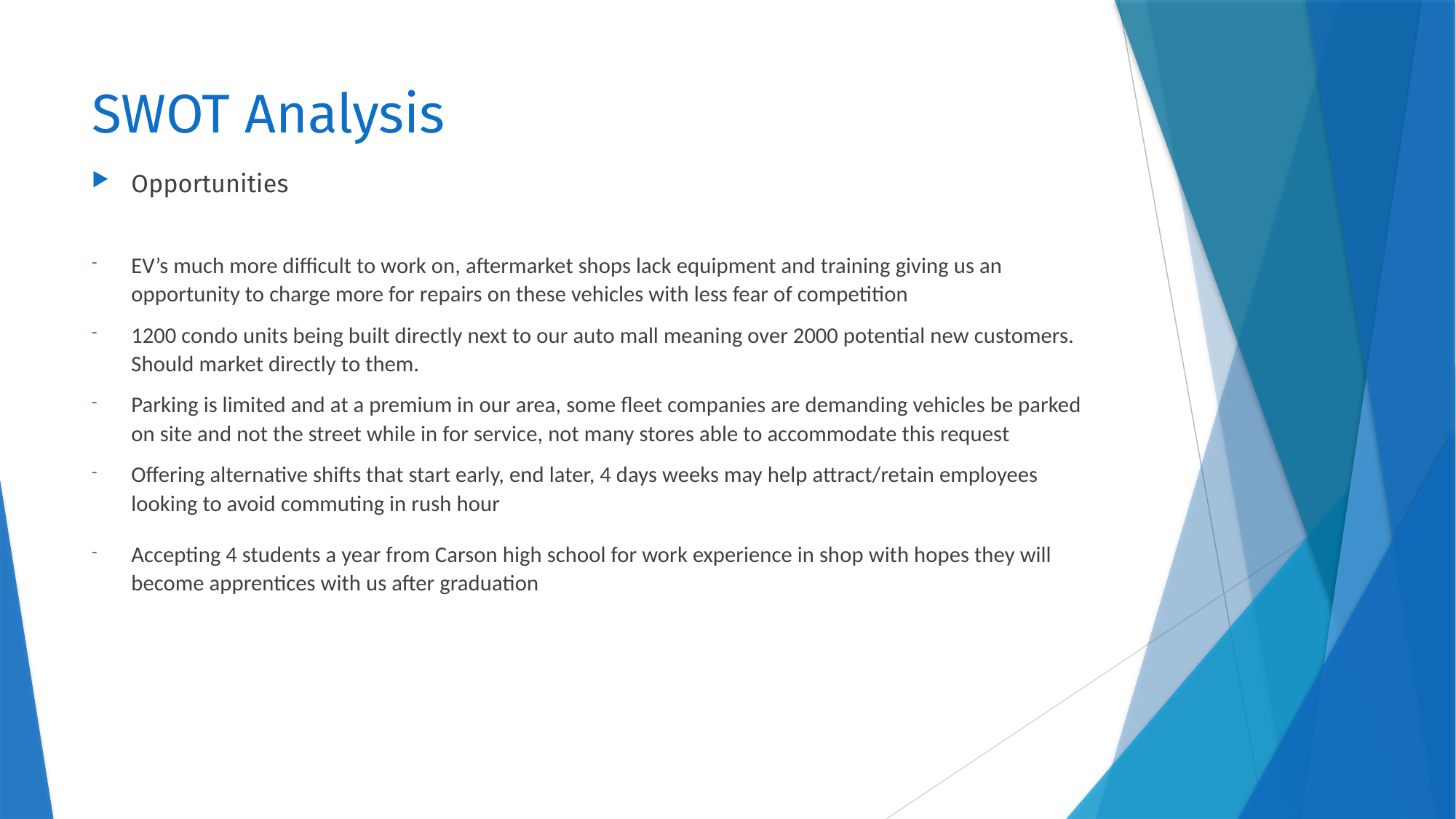

# SWOT Analysis
Opportunities

EV’s much more difficult to work on, aftermarket shops lack equipment and training giving us an opportunity to charge more for repairs on these vehicles with less fear of competition
1200 condo units being built directly next to our auto mall meaning over 2000 potential new customers. Should market directly to them.
Parking is limited and at a premium in our area, some fleet companies are demanding vehicles be parked on site and not the street while in for service, not many stores able to accommodate this request
Offering alternative shifts that start early, end later, 4 days weeks may help attract/retain employees looking to avoid commuting in rush hour
Accepting 4 students a year from Carson high school for work experience in shop with hopes they will become apprentices with us after graduation